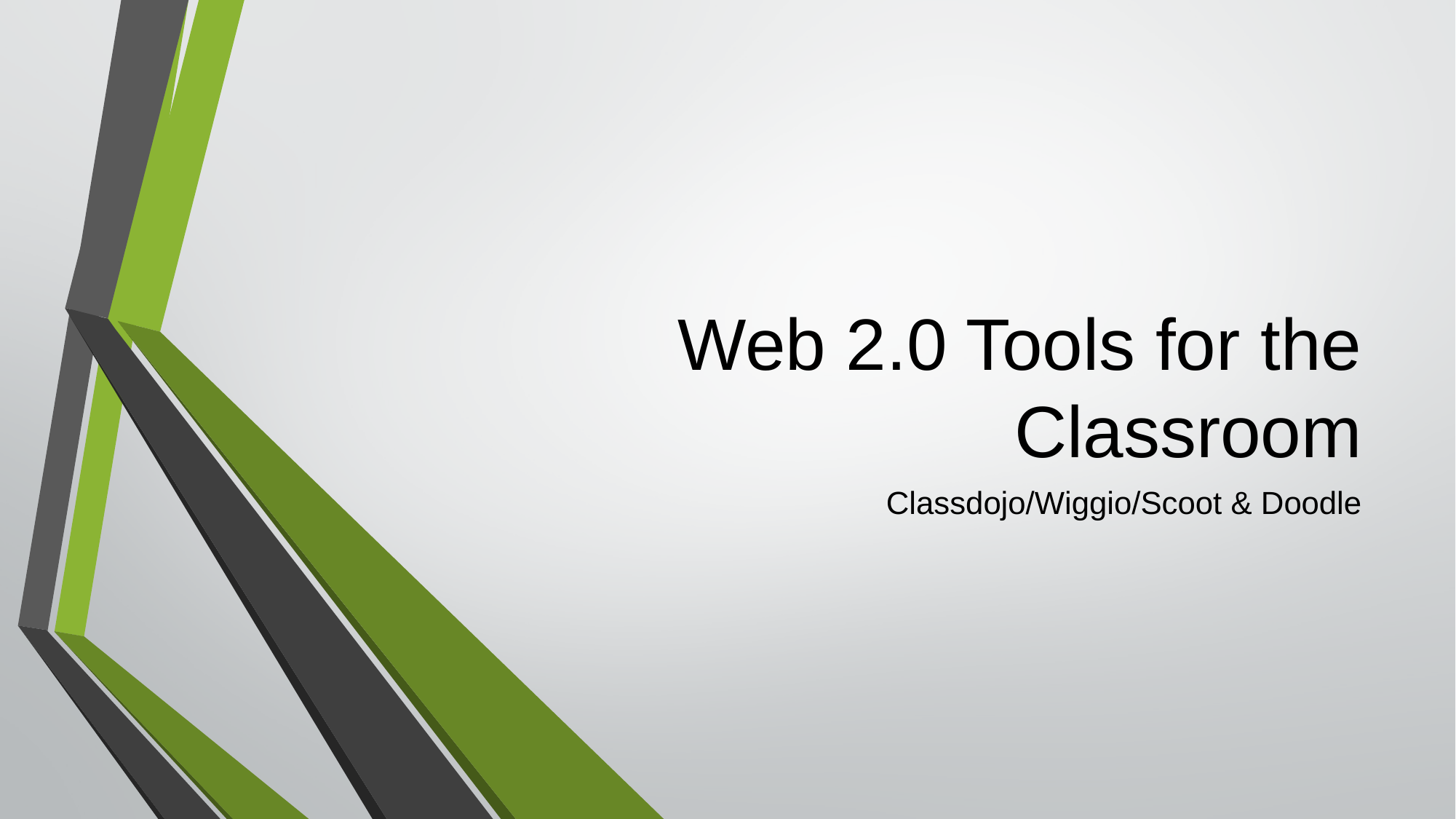

# Web 2.0 Tools for the Classroom
Classdojo/Wiggio/Scoot & Doodle